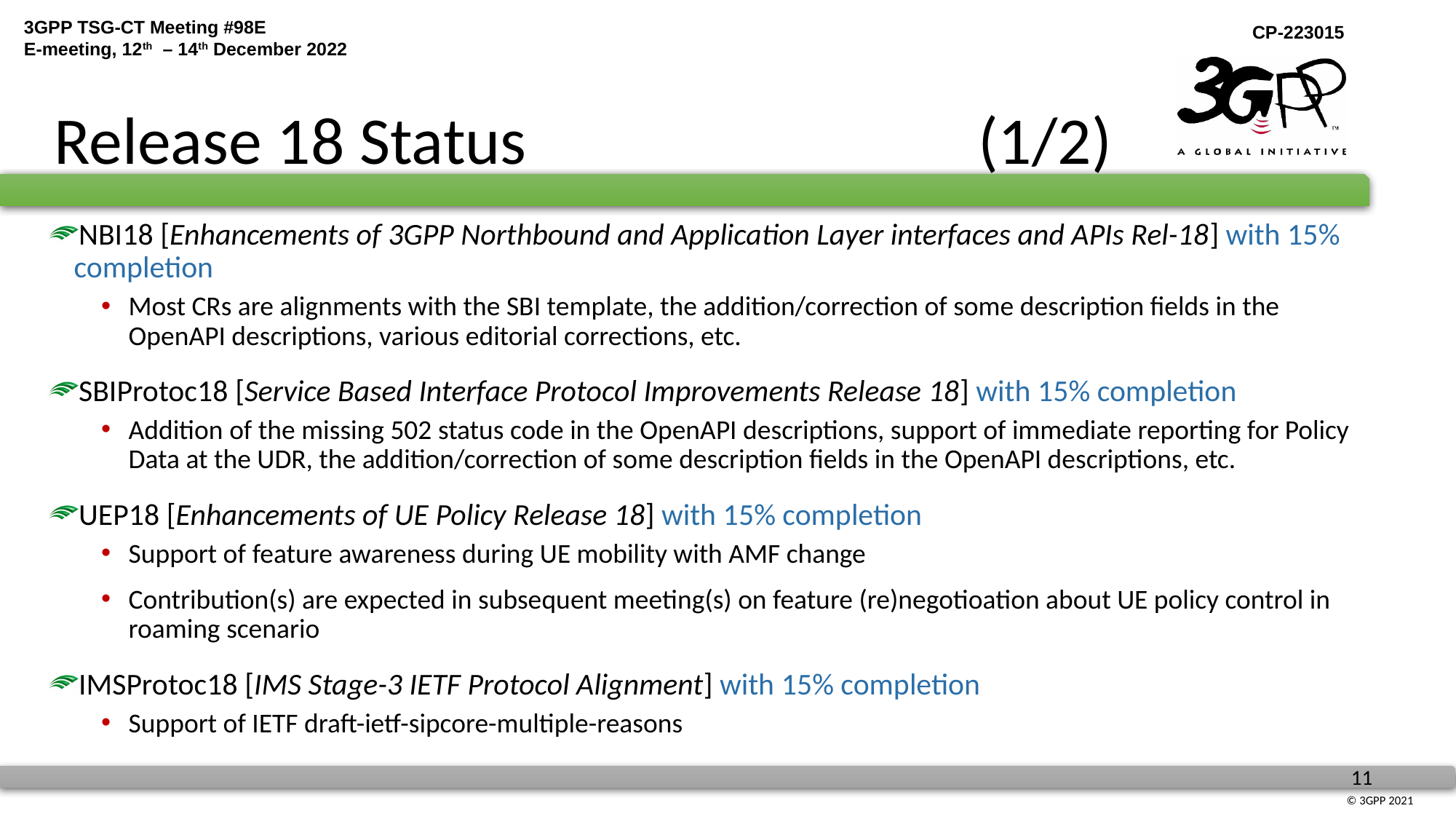

# Release 18 Status                              (1/2)
NBI18 [Enhancements of 3GPP Northbound and Application Layer interfaces and APIs Rel-18] with 15% completion
Most CRs are alignments with the SBI template, the addition/correction of some description fields in the OpenAPI descriptions, various editorial corrections, etc.
SBIProtoc18 [Service Based Interface Protocol Improvements Release 18] with 15% completion
Addition of the missing 502 status code in the OpenAPI descriptions, support of immediate reporting for Policy Data at the UDR, the addition/correction of some description fields in the OpenAPI descriptions, etc.
UEP18 [Enhancements of UE Policy Release 18] with 15% completion
Support of feature awareness during UE mobility with AMF change
Contribution(s) are expected in subsequent meeting(s) on feature (re)negotioation about UE policy control in roaming scenario
IMSProtoc18 [IMS Stage-3 IETF Protocol Alignment] with 15% completion
Support of IETF draft-ietf-sipcore-multiple-reasons